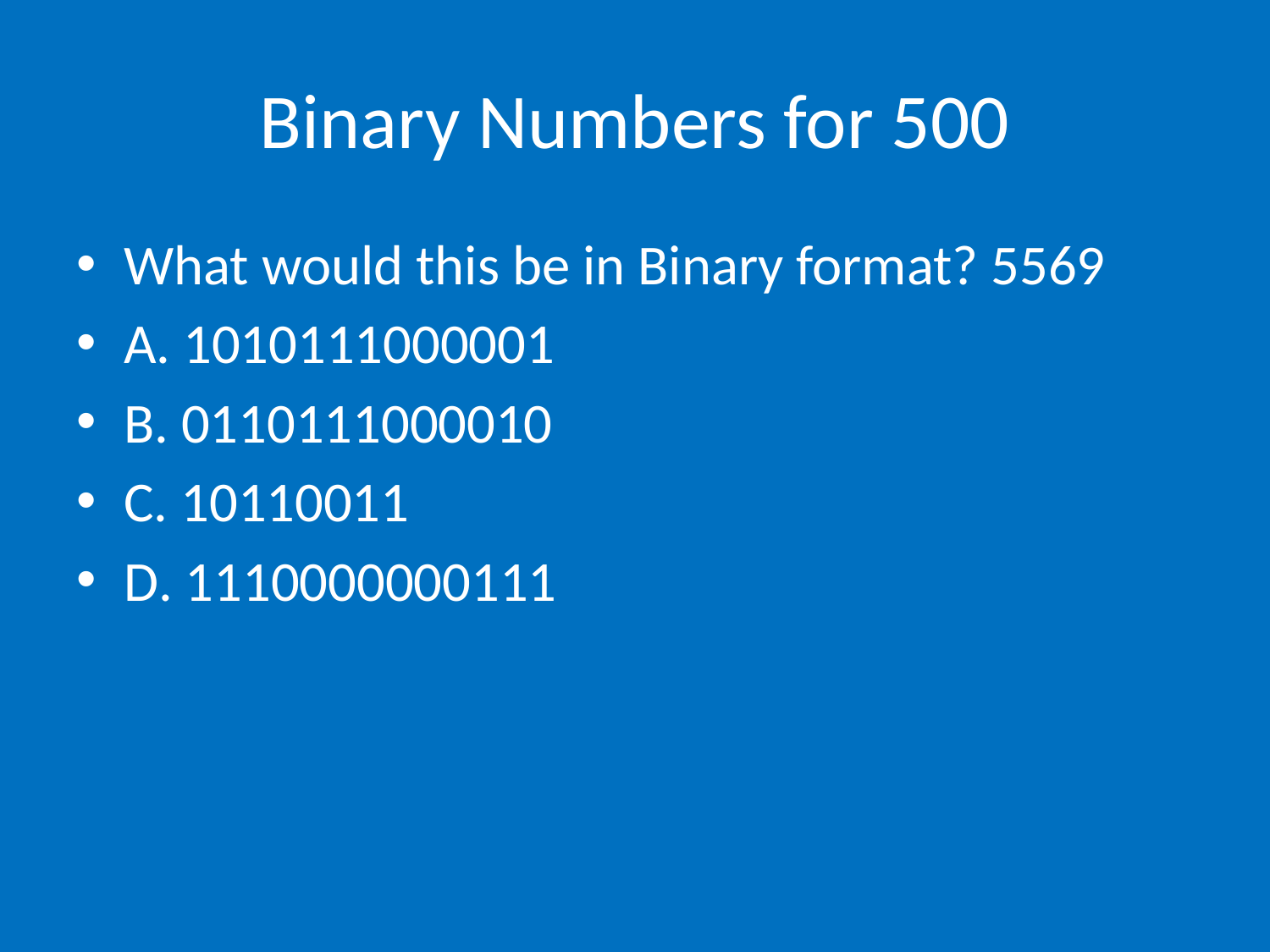

# Binary Numbers for 500
What would this be in Binary format? 5569
A. 1010111000001
B. 0110111000010
C. 10110011
D. 1110000000111